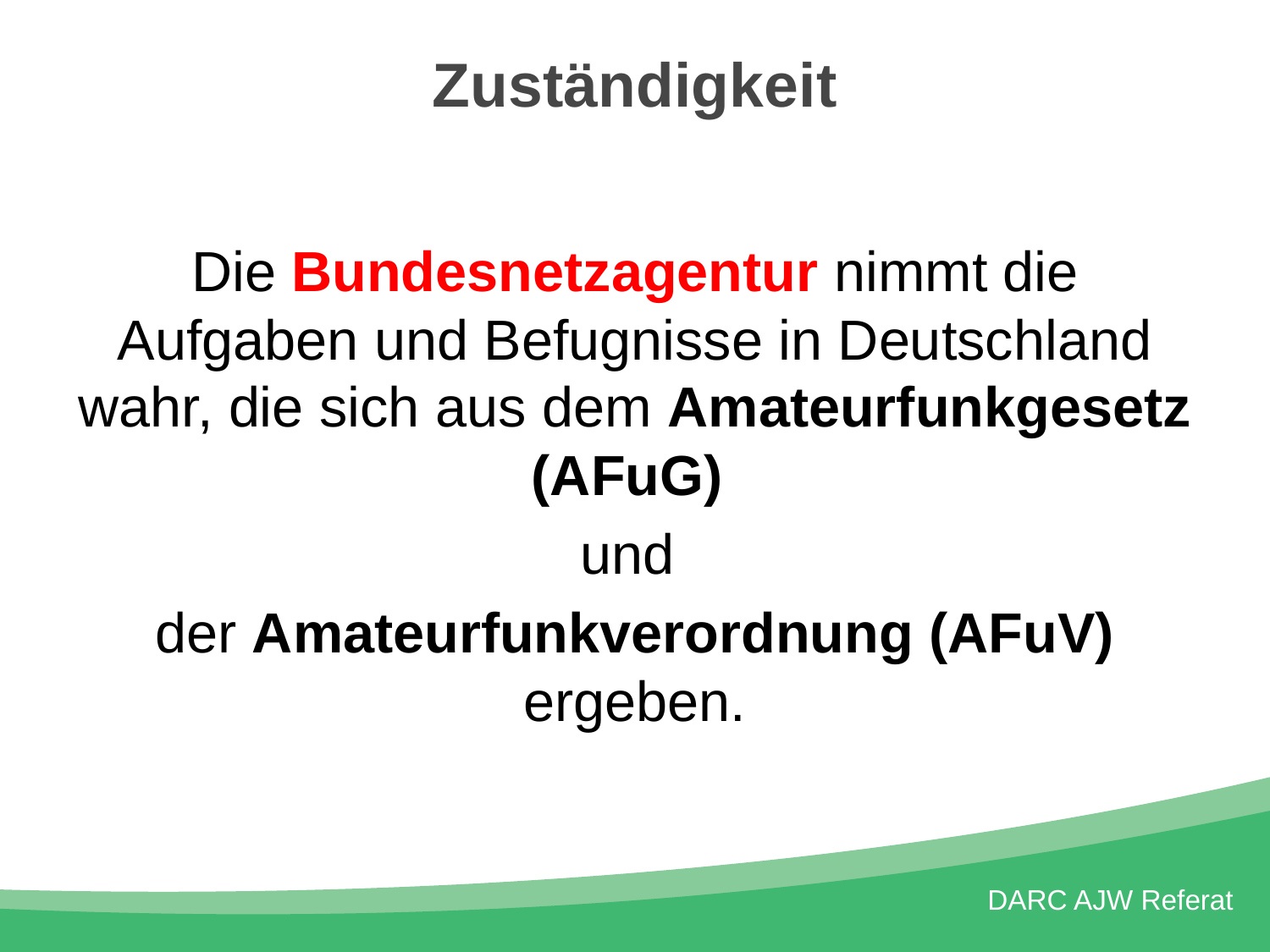

# Zuständigkeit

Die Bundesnetzagentur nimmt die Aufgaben und Befugnisse in Deutschland wahr, die sich aus dem Amateurfunkgesetz (AFuG)
und
der Amateurfunkverordnung (AFuV) ergeben.